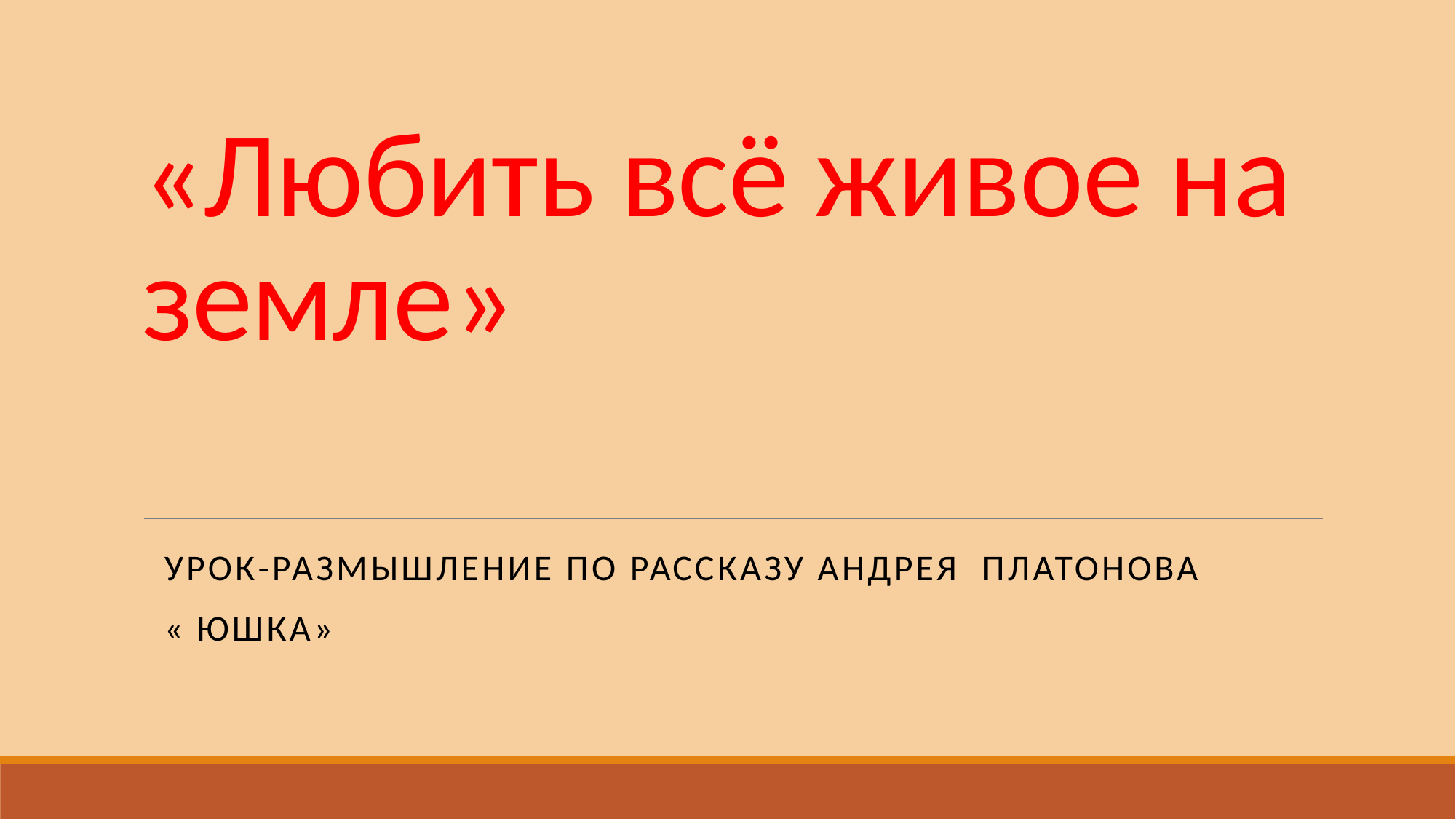

# «Любить всё живое на земле»
Урок-размышление по рассказу Андрея  Платонова
« Юшка»